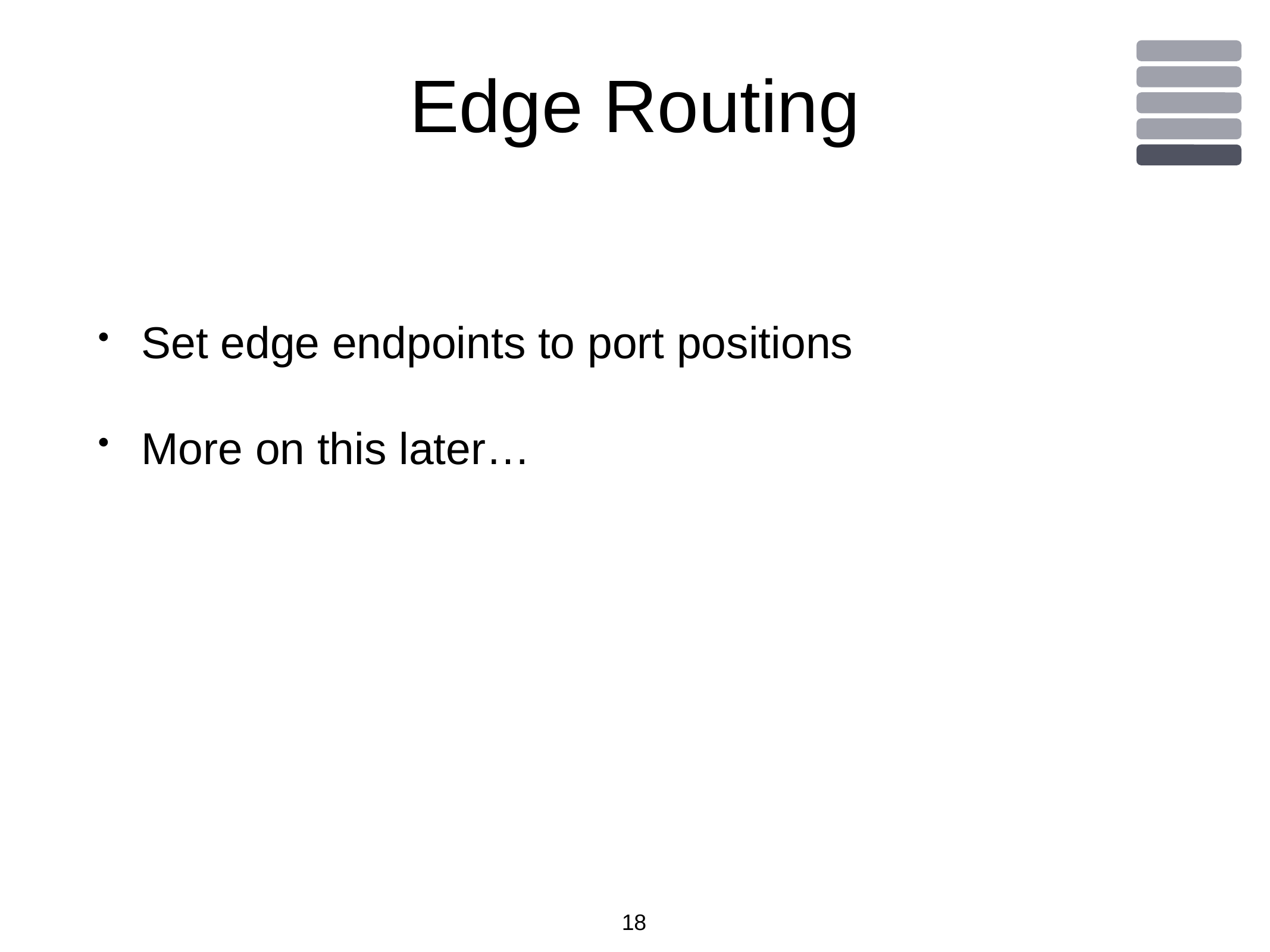

# Edge Routing

Set edge endpoints to port positions
More on this later…
18